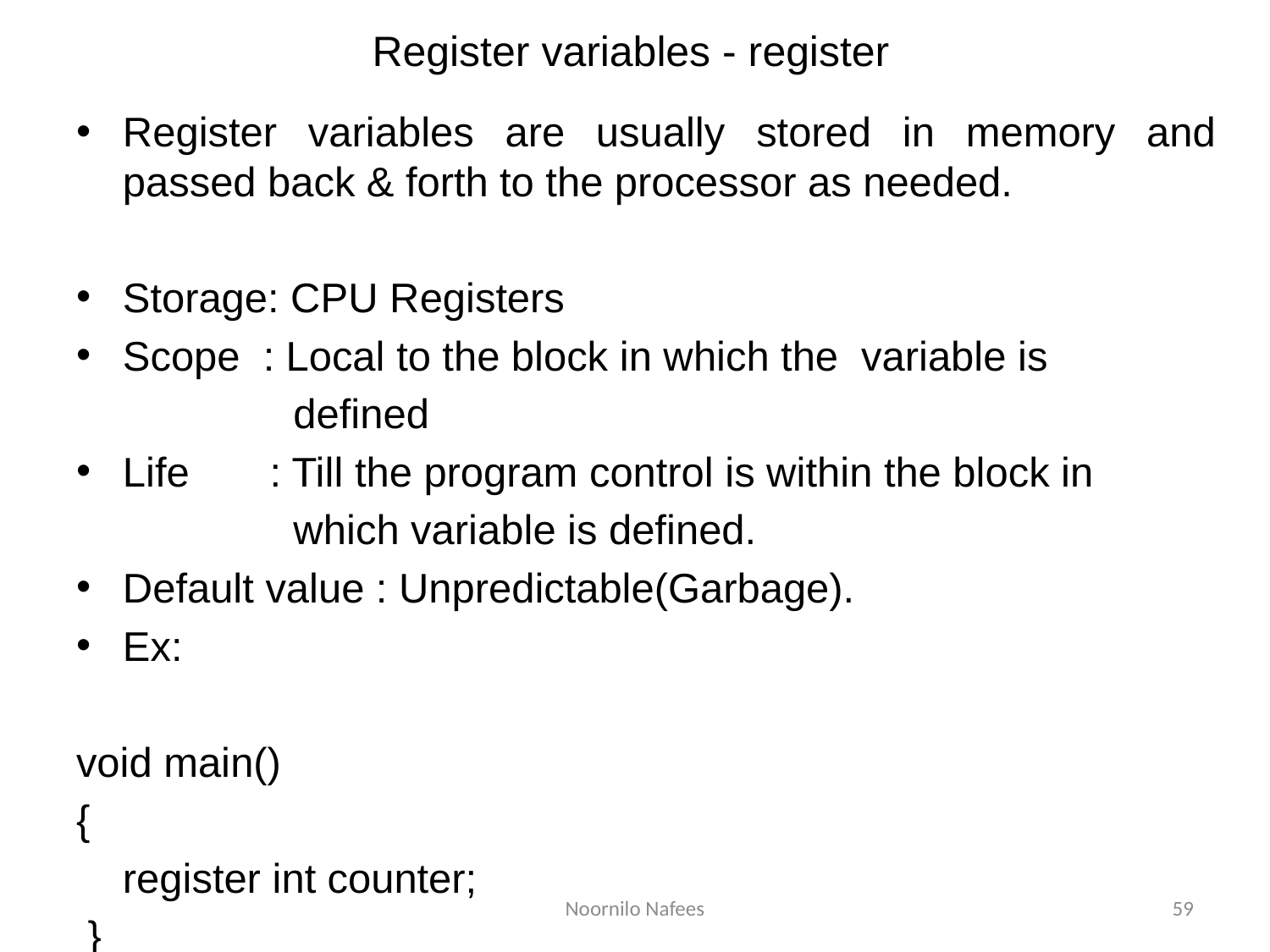

# Register variables - register
Register variables are usually stored in memory and passed back & forth to the processor as needed.

Storage: CPU Registers
Scope  : Local to the block in which the  variable is
                   defined
Life       : Till the program control is within the block in
                   which variable is defined.
Default value : Unpredictable(Garbage).
Ex:

void main()
{
	register int counter;
 }

Noornilo Nafees
59